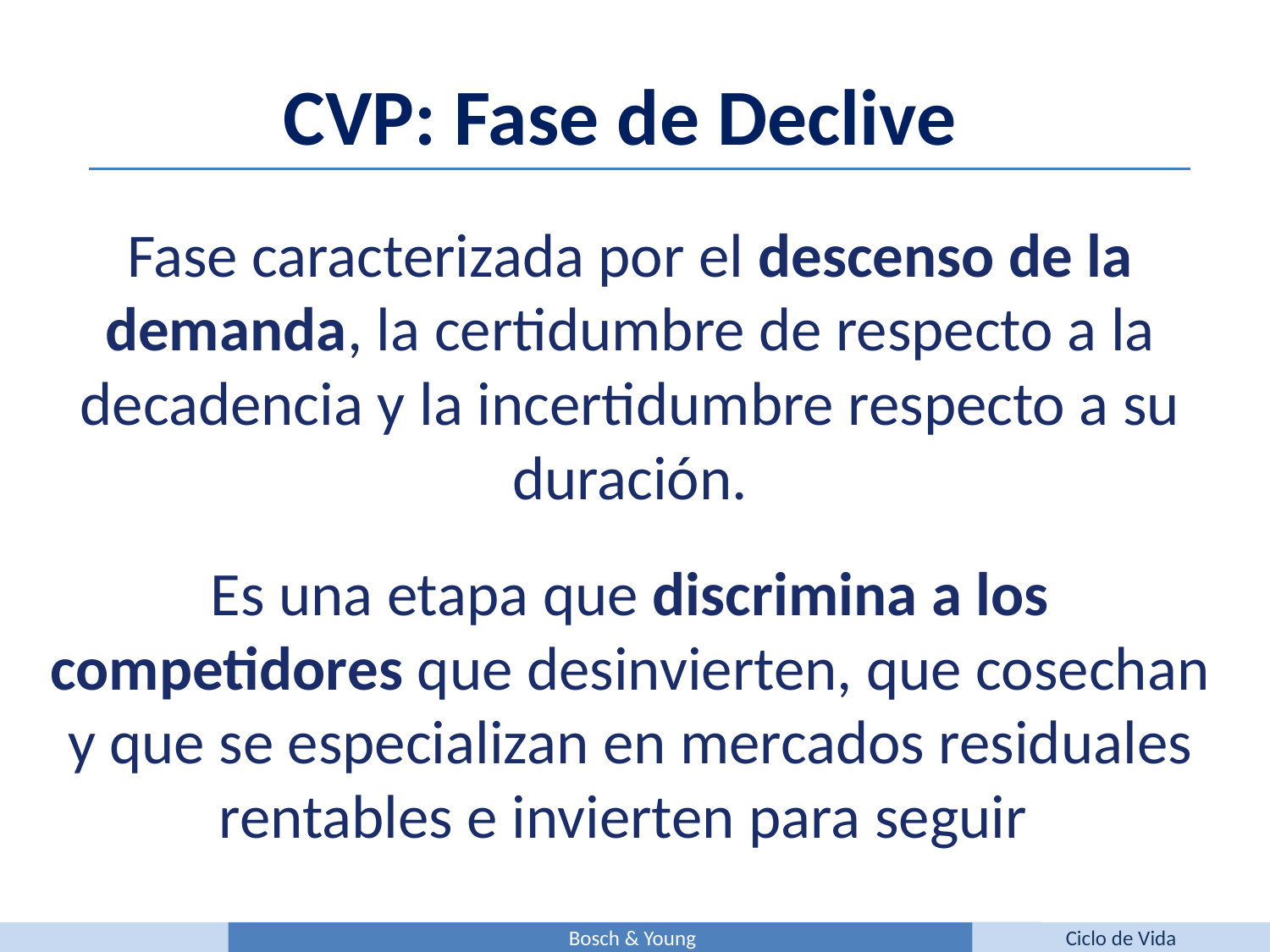

CVP: Fase de Declive
Fase caracterizada por el descenso de la demanda, la certidumbre de respecto a la decadencia y la incertidumbre respecto a su duración.

Es una etapa que discrimina a los competidores que desinvierten, que cosechan y que se especializan en mercados residuales rentables e invierten para seguir

Bosch & Young
Ciclo de Vida